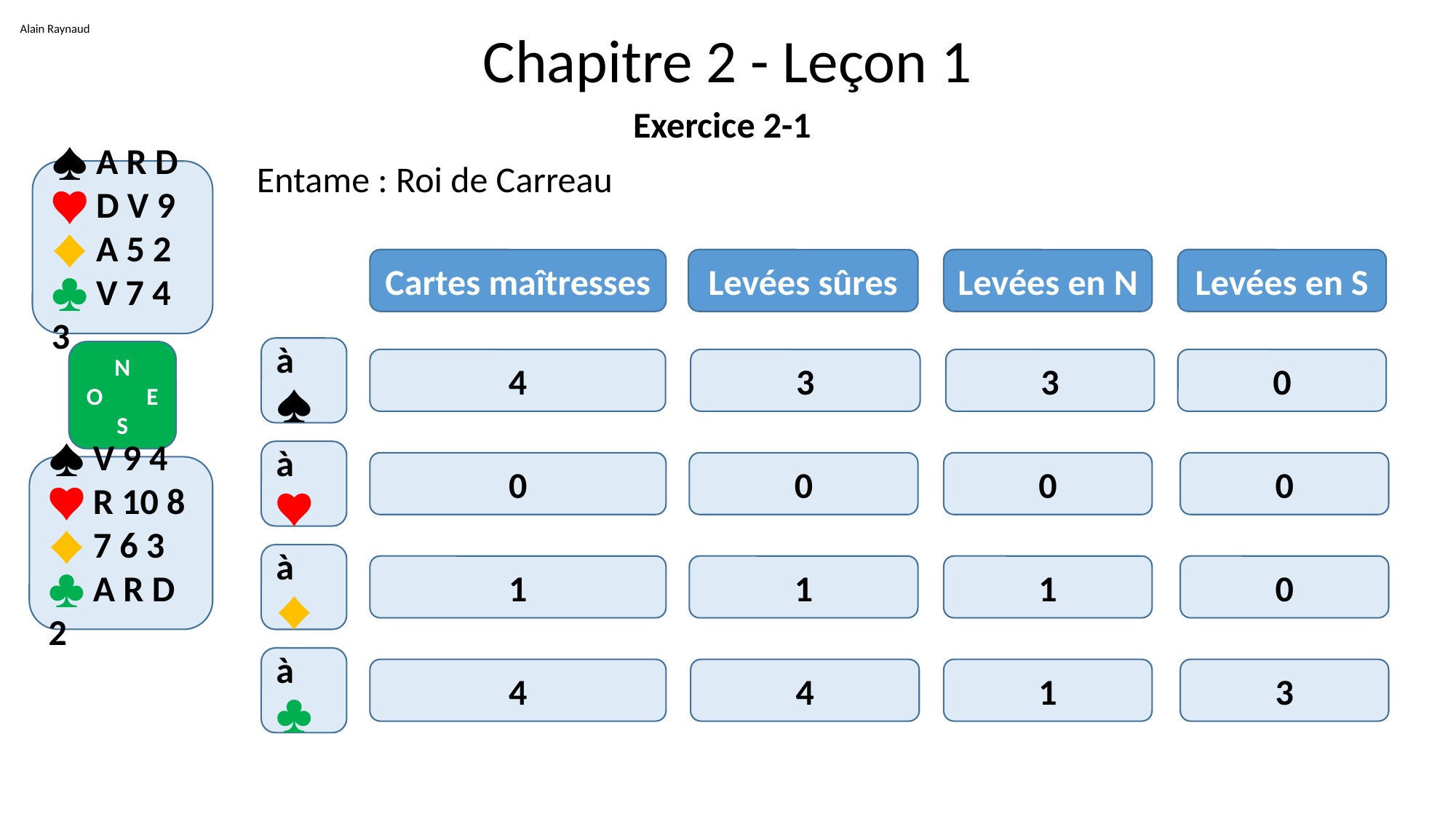

Alain Raynaud
# Chapitre 2 - Leçon 1
Exercice 2-1
		Entame : Roi de Carreau
♠ A R D
♥ D V 9
♦ A 5 2
♣ V 7 4 3
Levées en S
Cartes maîtresses
Levées sûres
Levées en N
à ♠
N
O        E
S
4
0
3
3
à ♥
0
0
0
0
♠ V 9 4
♥ R 10 8
♦ 7 6 3
♣ A R D 2
à ♦
1
1
1
0
à ♣
4
4
1
3